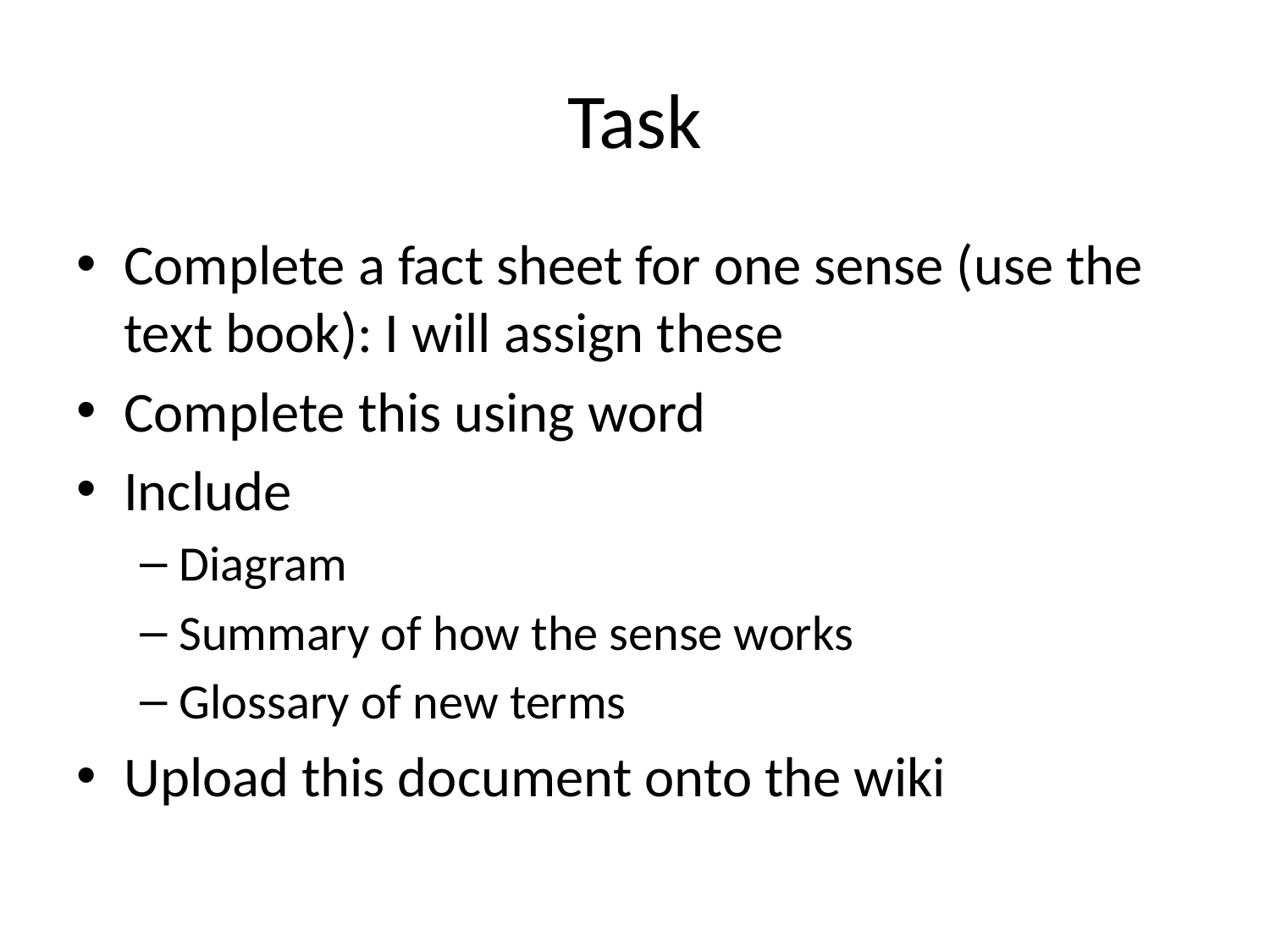

# Task
Complete a fact sheet for one sense (use the text book): I will assign these
Complete this using word
Include
Diagram
Summary of how the sense works
Glossary of new terms
Upload this document onto the wiki